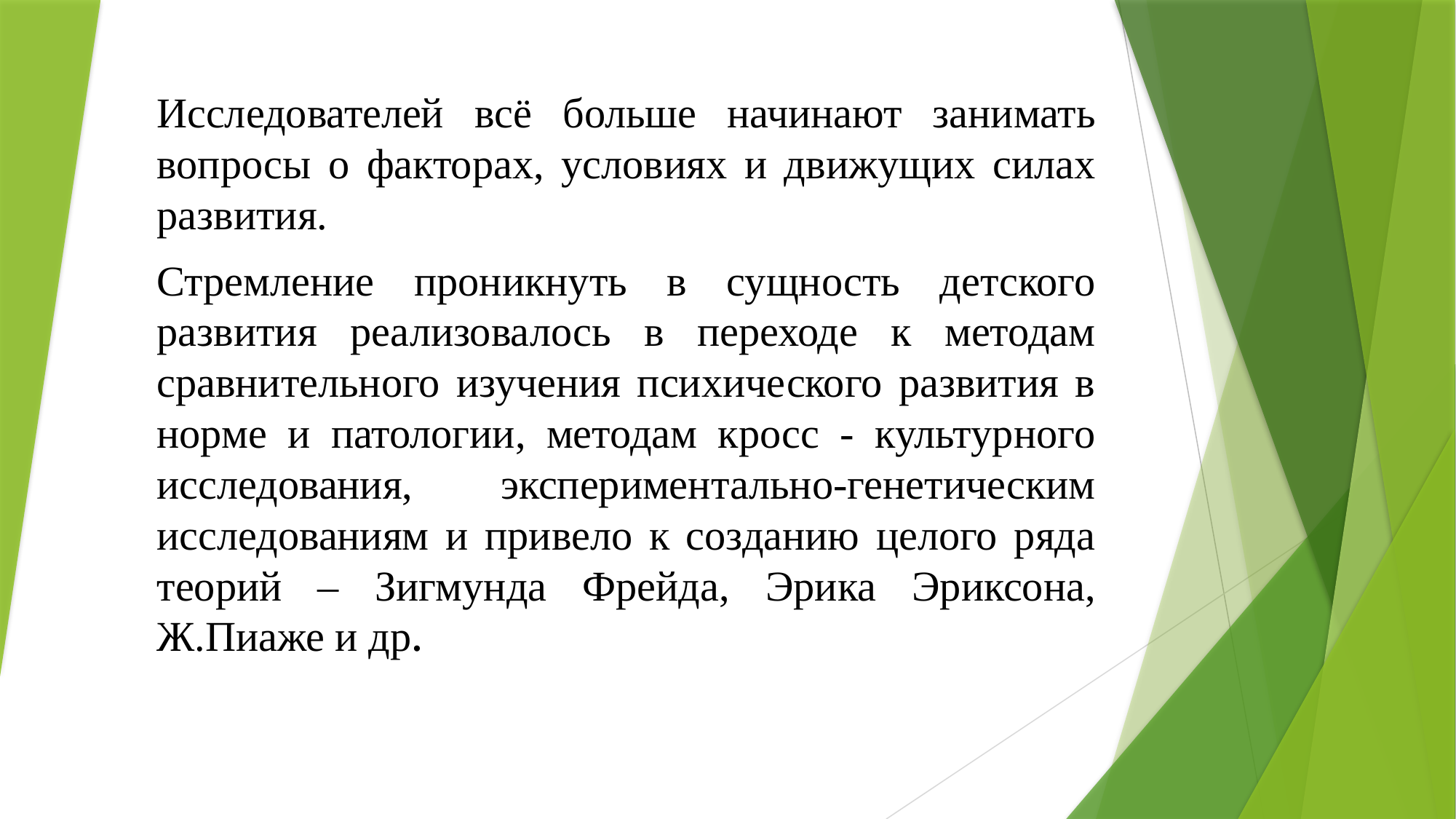

Исследователей всё больше начинают занимать вопросы о факторах, условиях и движущих силах развития.
Стремление проникнуть в сущность детского развития реализовалось в переходе к методам сравнительного изучения психического развития в норме и патологии, методам кросс - культурного исследования, экспериментально-генетическим исследованиям и привело к созданию целого ряда теорий – Зигмунда Фрейда, Эрика Эриксона, Ж.Пиаже и др.